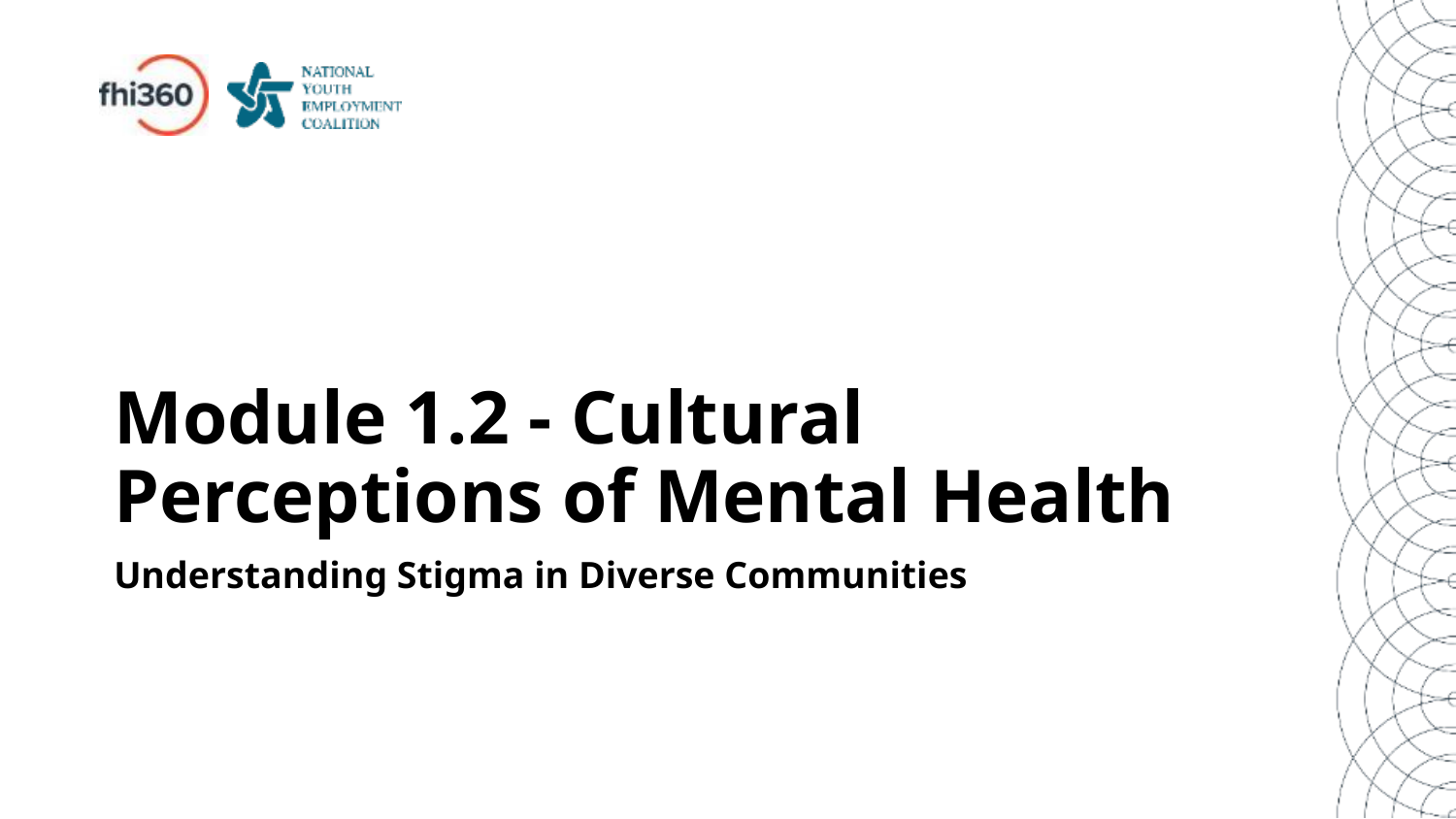

# Module 1.2 - Cultural Perceptions of Mental Health
Understanding Stigma in Diverse Communities